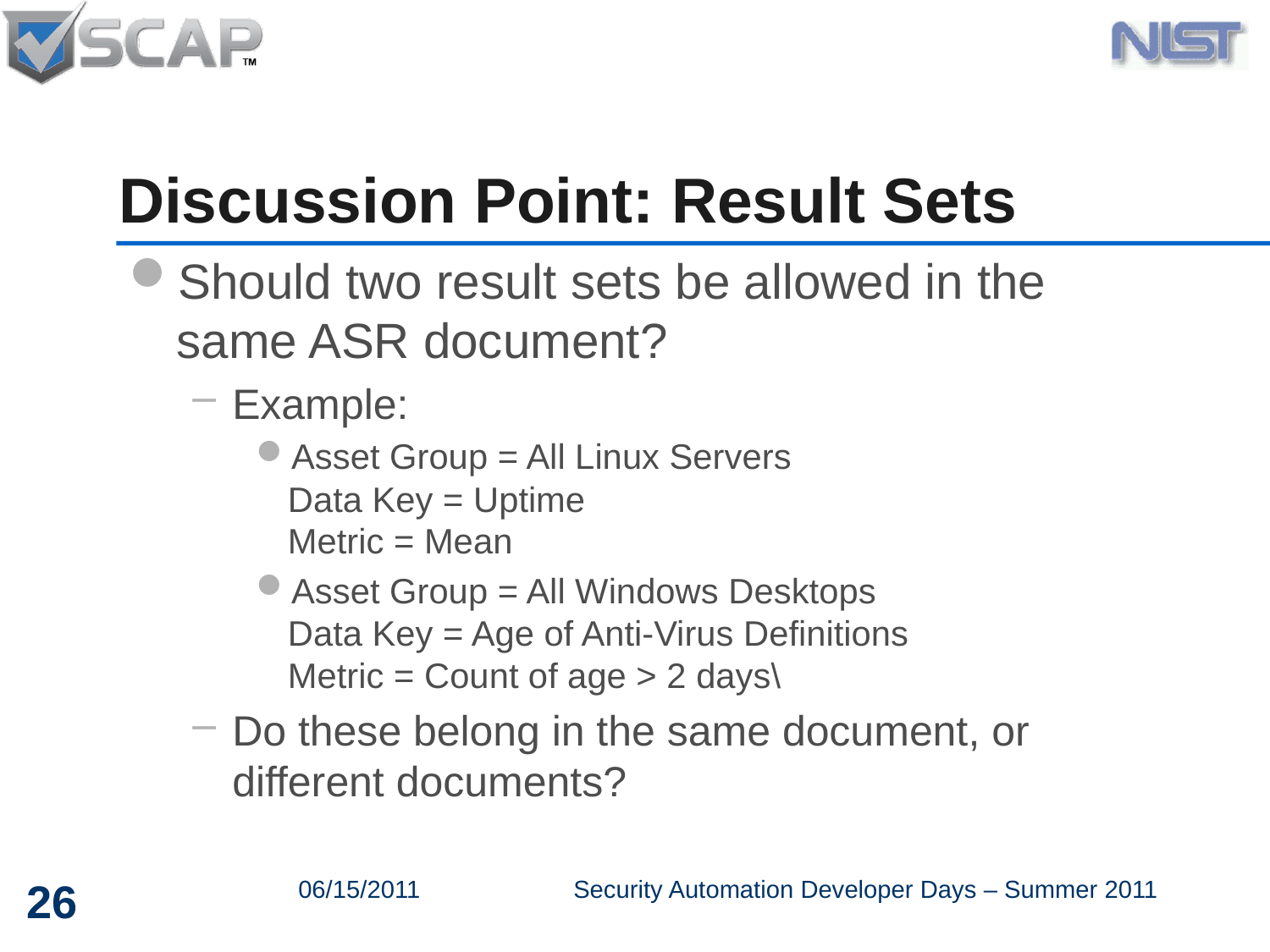

# Discussion Point: Result Sets
Should two result sets be allowed in the same ASR document?
Example:
Asset Group = All Linux Servers
Data Key = Uptime
Metric = Mean
Asset Group = All Windows Desktops
Data Key = Age of Anti-Virus Definitions
Metric = Count of age > 2 days\
Do these belong in the same document, or different documents?

26
06/15/2011
Security Automation Developer Days – Summer 2011